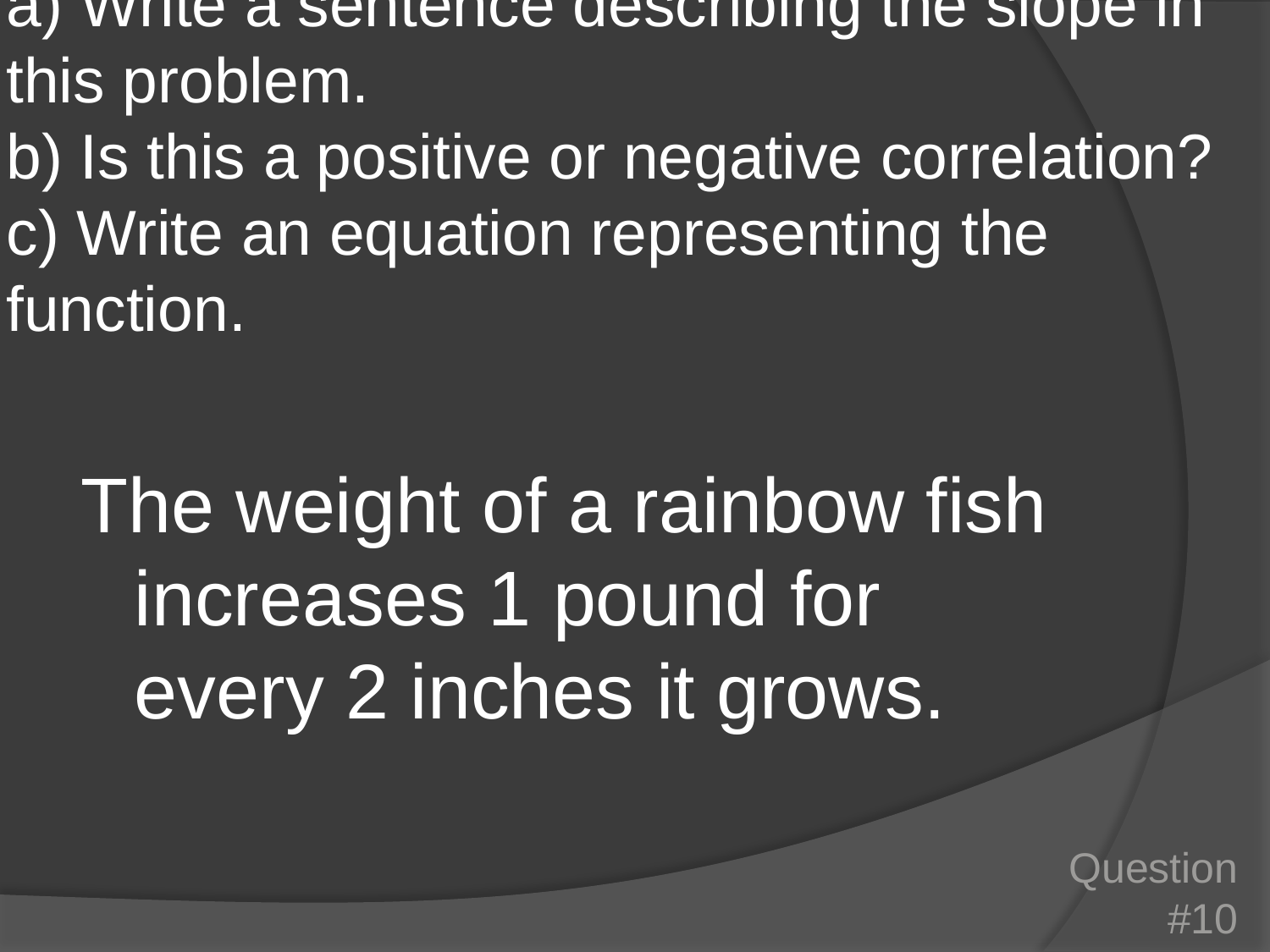

# a) Write a sentence describing the slope in this problem. b) Is this a positive or negative correlation? c) Write an equation representing the function.

The weight of a rainbow fish increases 1 pound for every 2 inches it grows.

Question #10